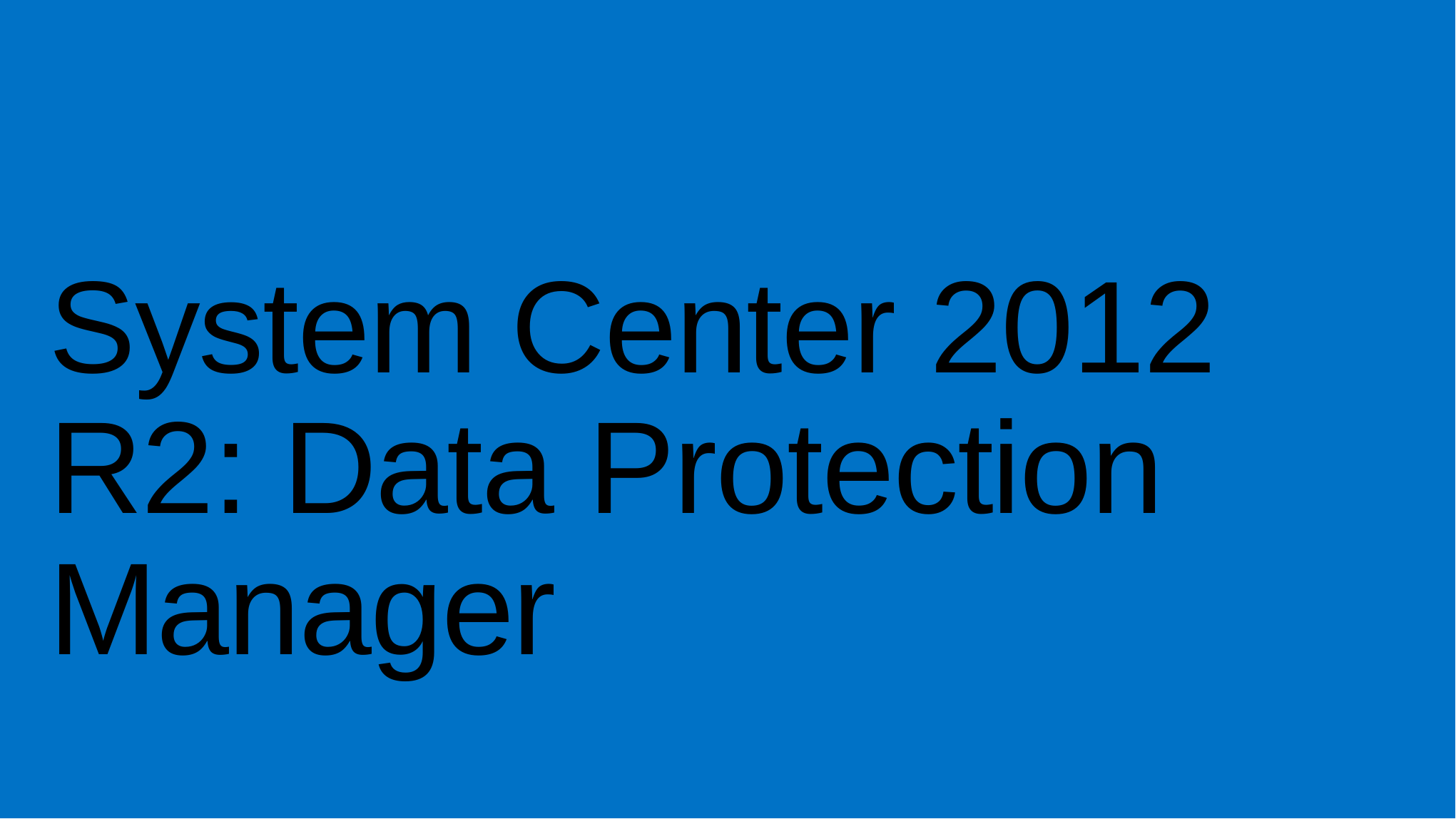

# System Center 2012 R2: Data Protection Manager